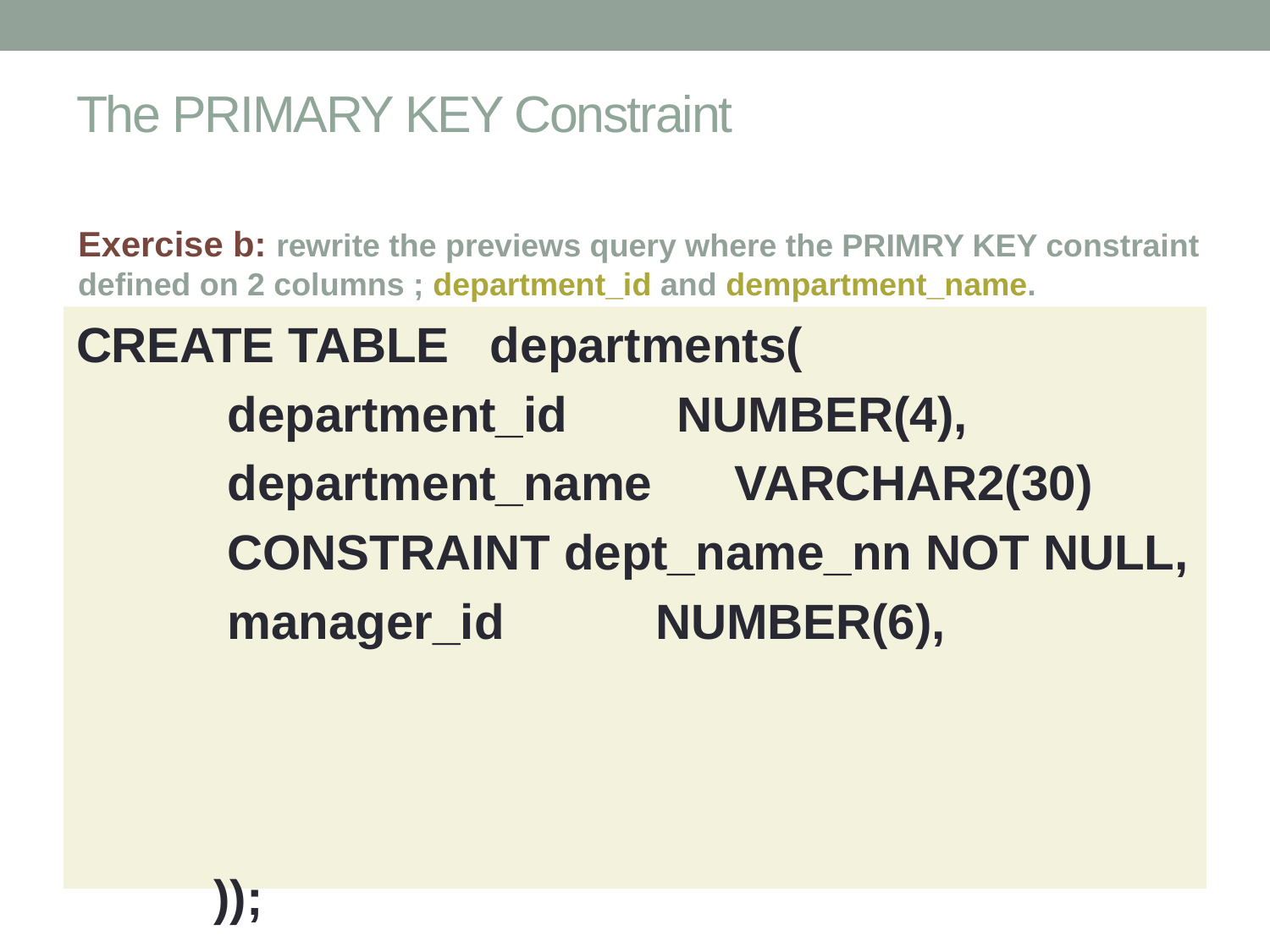

# The PRIMARY KEY Constraint
Exercise b: rewrite the previews query where the PRIMRY KEY constraint
defined on 2 columns ; department_id and dempartment_name.
CREATE TABLE   departments(
           department_id        NUMBER(4),
           department_name      VARCHAR2(30)
           CONSTRAINT dept_name_nn NOT NULL,
           manager_id           NUMBER(6),

          ));